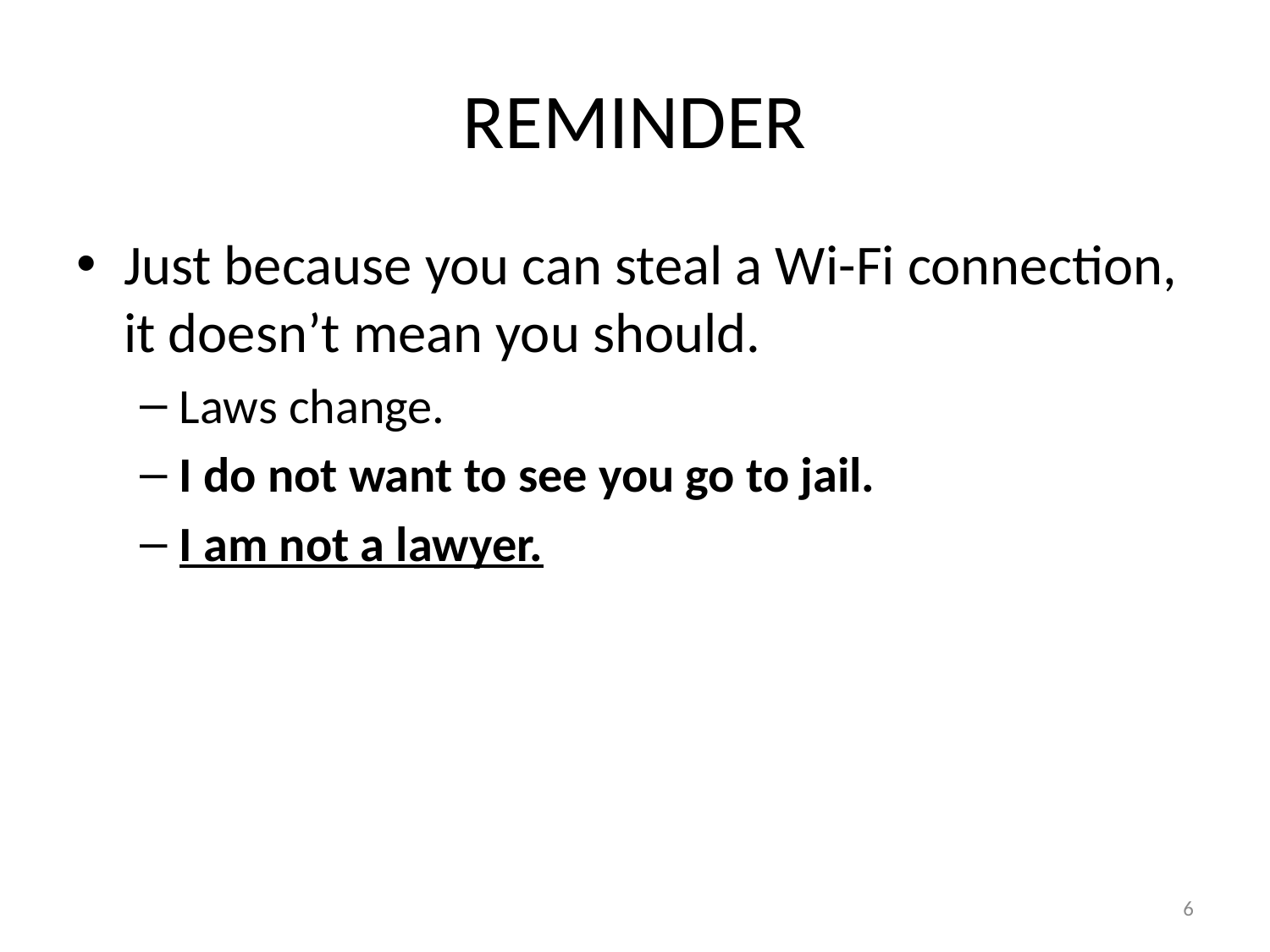

# REMINDER
Just because you can steal a Wi-Fi connection, it doesn’t mean you should.
Laws change.
I do not want to see you go to jail.
I am not a lawyer.
6